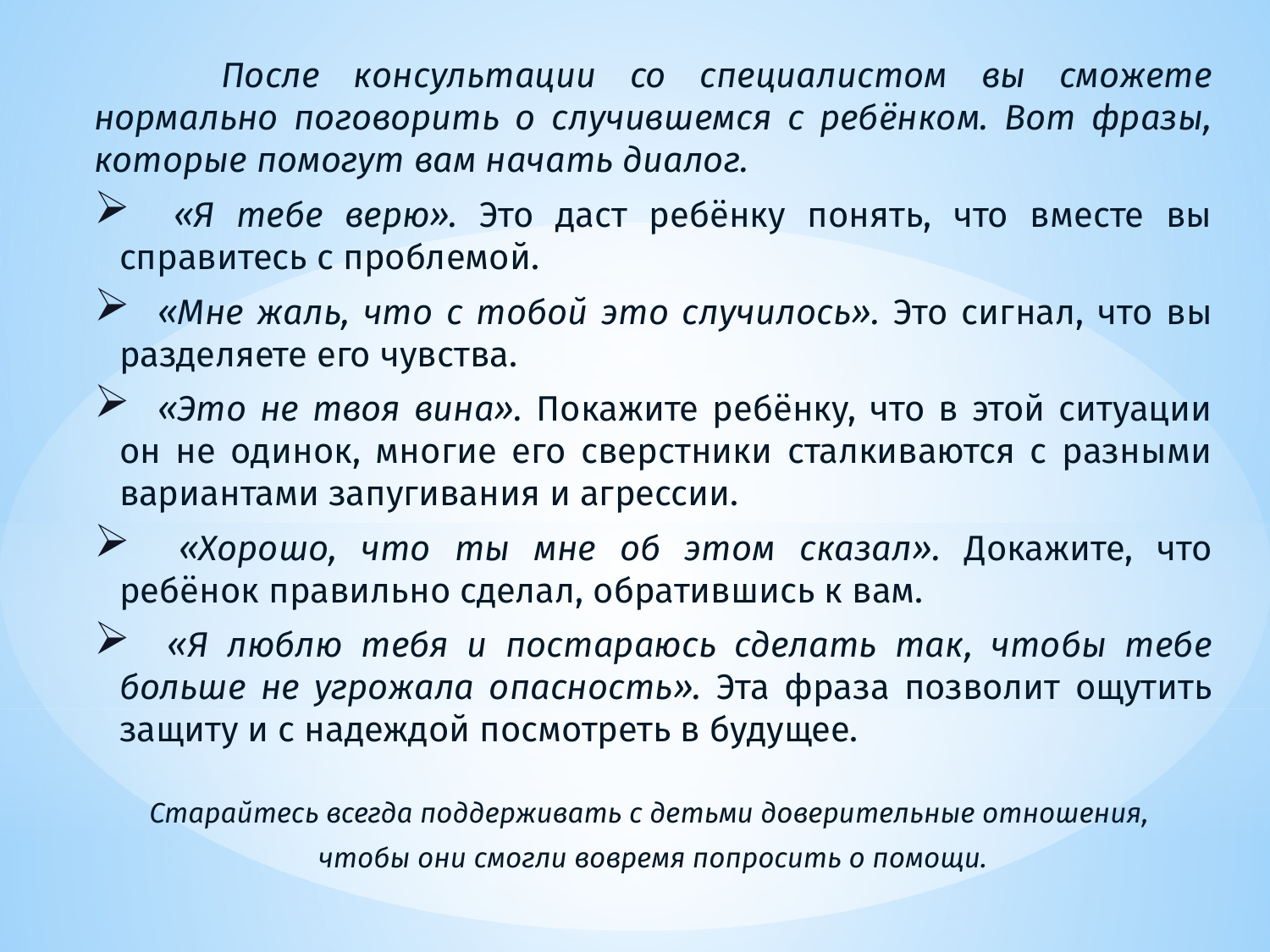

После консультации со специалистом вы сможете нормально поговорить о случившемся с ребёнком. Вот фразы, которые помогут вам начать диалог.
  «Я тебе верю». Это даст ребёнку понять, что вместе вы справитесь с проблемой.
  «Мне жаль, что с тобой это случилось». Это сигнал, что вы разделяете его чувства.
  «Это не твоя вина». Покажите ребёнку, что в этой ситуации он не одинок, многие его сверстники сталкиваются с разными вариантами запугивания и агрессии.
  «Хорошо, что ты мне об этом сказал». Докажите, что ребёнок правильно сделал, обратившись к вам.
  «Я люблю тебя и постараюсь сделать так, чтобы тебе больше не угрожала опасность». Эта фраза позволит ощутить защиту и с надеждой посмотреть в будущее.

Старайтесь всегда поддерживать с детьми доверительные отношения,
чтобы они смогли вовремя попросить о помощи.